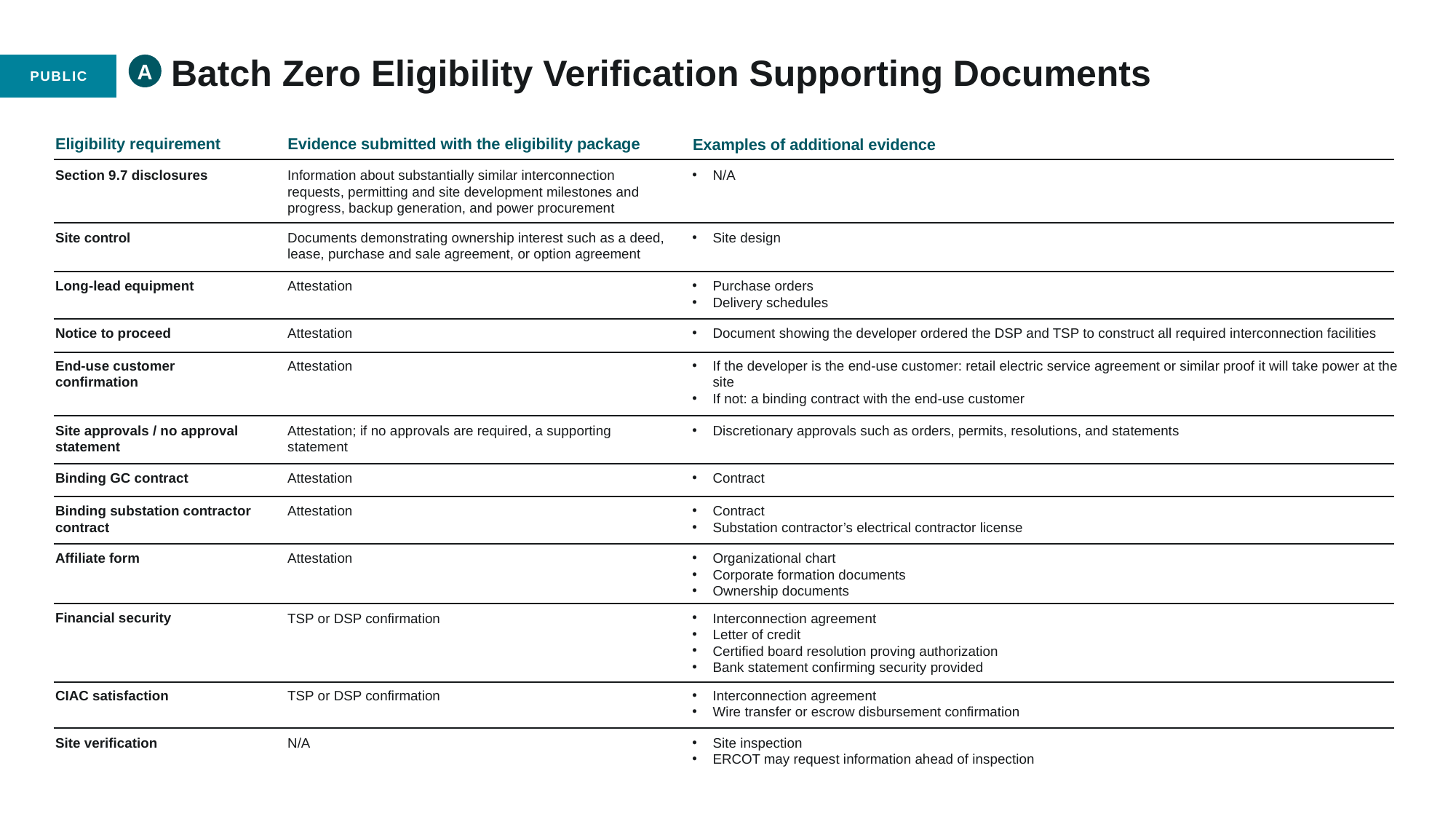

A
# Batch Zero Eligibility Verification Supporting Documents
Eligibility requirement
Evidence submitted with the eligibility package
Examples of additional evidence
Section 9.7 disclosures
Information about substantially similar interconnection requests, permitting and site development milestones and progress, backup generation, and power procurement
N/A
Site control
Documents demonstrating ownership interest such as a deed, lease, purchase and sale agreement, or option agreement
Site design
Long-lead equipment
Attestation
Purchase orders
Delivery schedules
Notice to proceed
Attestation
Document showing the developer ordered the DSP and TSP to construct all required interconnection facilities
End-use customer confirmation
Attestation
If the developer is the end-use customer: retail electric service agreement or similar proof it will take power at the site
If not: a binding contract with the end-use customer
Site approvals / no approval statement
Attestation; if no approvals are required, a supporting statement

Discretionary approvals such as orders, permits, resolutions, and statements
Binding GC contract
Attestation
Contract
Binding substation contractor contract
Attestation
Contract
Substation contractor’s electrical contractor license
Affiliate form
Attestation
Organizational chart
Corporate formation documents
Ownership documents
Financial security
TSP or DSP confirmation
Interconnection agreement
Letter of credit
Certified board resolution proving authorization
Bank statement confirming security provided
CIAC satisfaction
TSP or DSP confirmation
Interconnection agreement
Wire transfer or escrow disbursement confirmation
Site verification
N/A
Site inspection
ERCOT may request information ahead of inspection